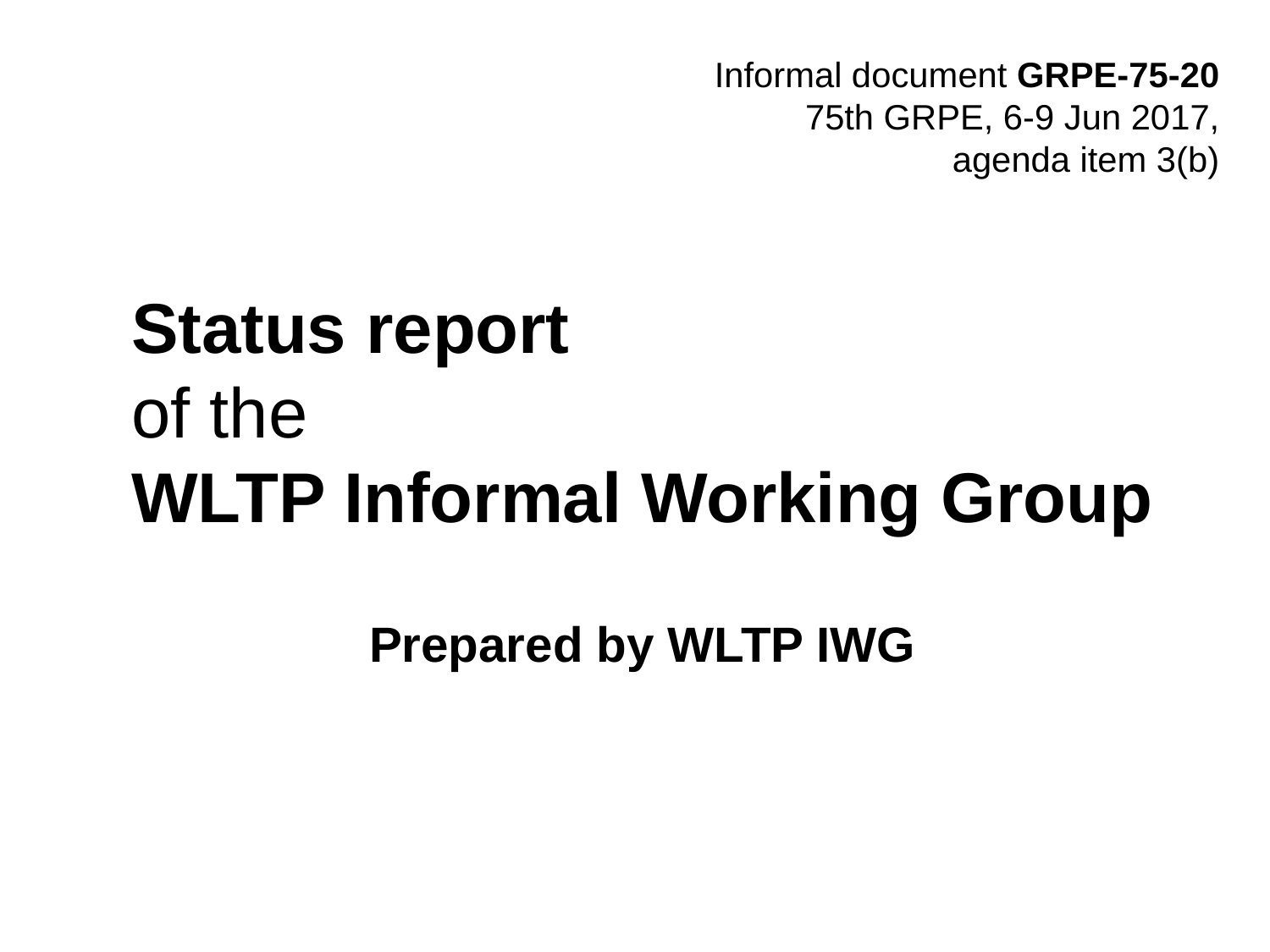

Informal document GRPE-75-20
75th GRPE, 6-9 Jun 2017,
agenda item 3(b)
Status report
of the
WLTP Informal Working Group

Prepared by WLTP IWG